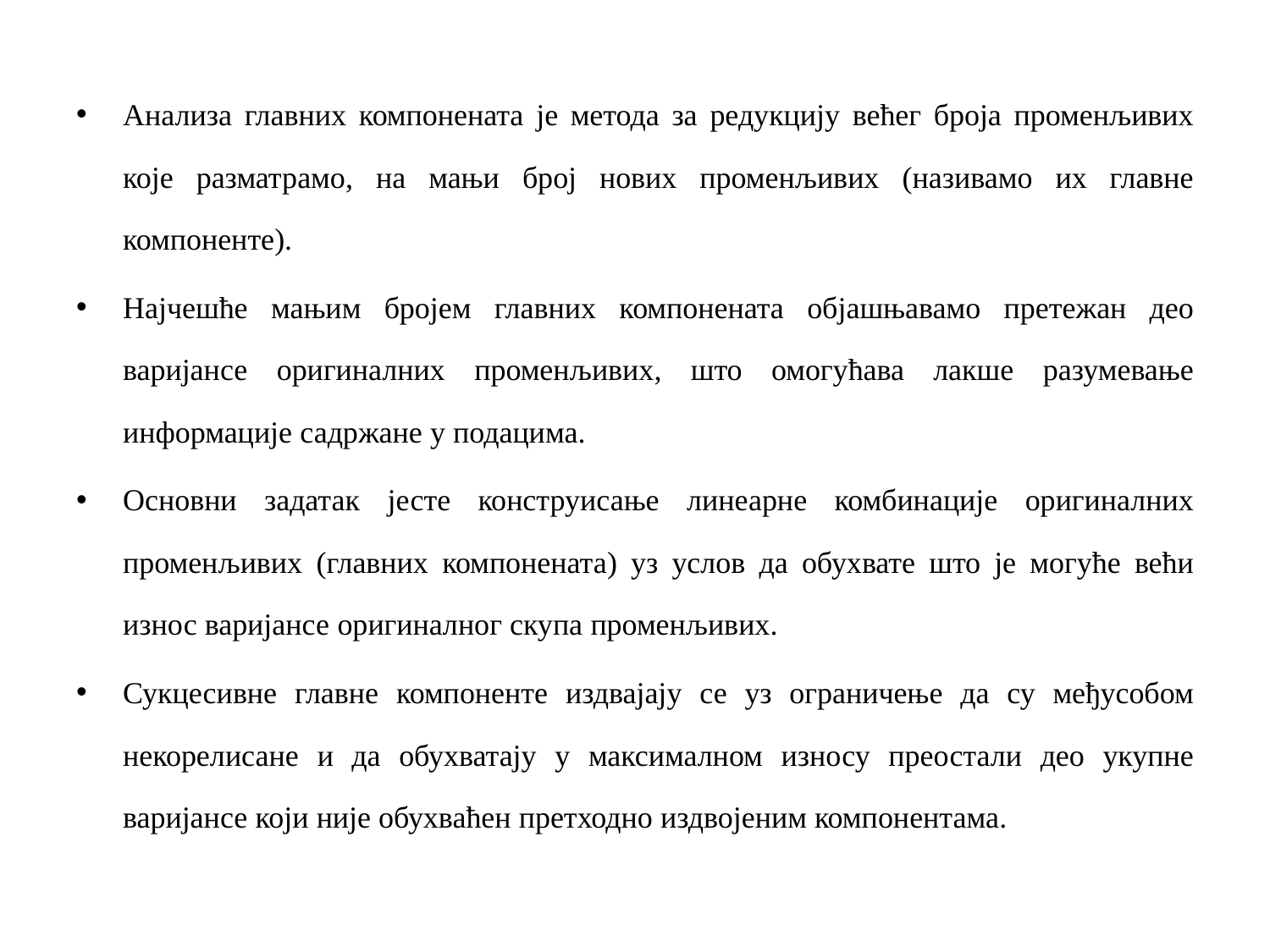

Анализа главних компонената је метода за редукцију већег броја променљивих које разматрамо, на мањи број нових променљивих (називамо их главне компоненте).
Најчешће мањим бројем главних компонената објашњавамо претежан део варијансе оригиналних променљивих, што омогућава лакше разумевање информације садржане у подацима.
Основни задатак јесте конструисање линеарне комбинације оригиналних променљивих (главних компонената) уз услов да обухвате што је могуће већи износ варијансе оригиналног скупа променљивих.
Сукцесивне главне компоненте издвајају се уз ограничење да су међусобом некорелисане и да обухватају у максималном износу преостали део укупне варијансе који није обухваћен претходно издвојеним компонентама.